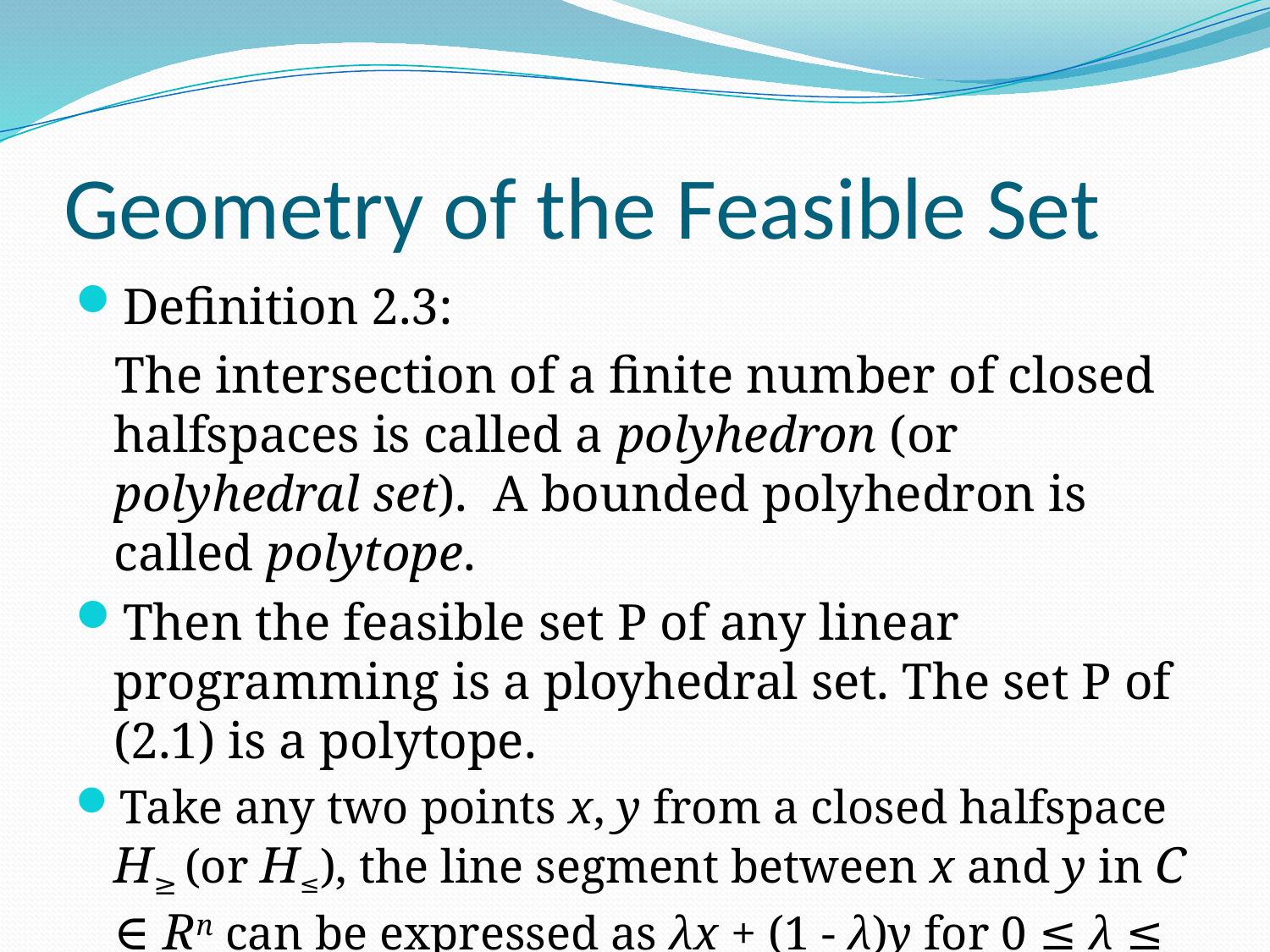

# Geometry of the Feasible Set
Definition 2.3:
   The intersection of a finite number of closed halfspaces is called a polyhedron (or polyhedral set).  A bounded polyhedron is called polytope.
Then the feasible set P of any linear programming is a ployhedral set. The set P of (2.1) is a polytope.
Take any two points x, y from a closed halfspace H≥ (or H≤), the line segment between x and y in C ∈ Rn can be expressed as λx + (1 - λ)y for 0 ≤ λ ≤ 1.